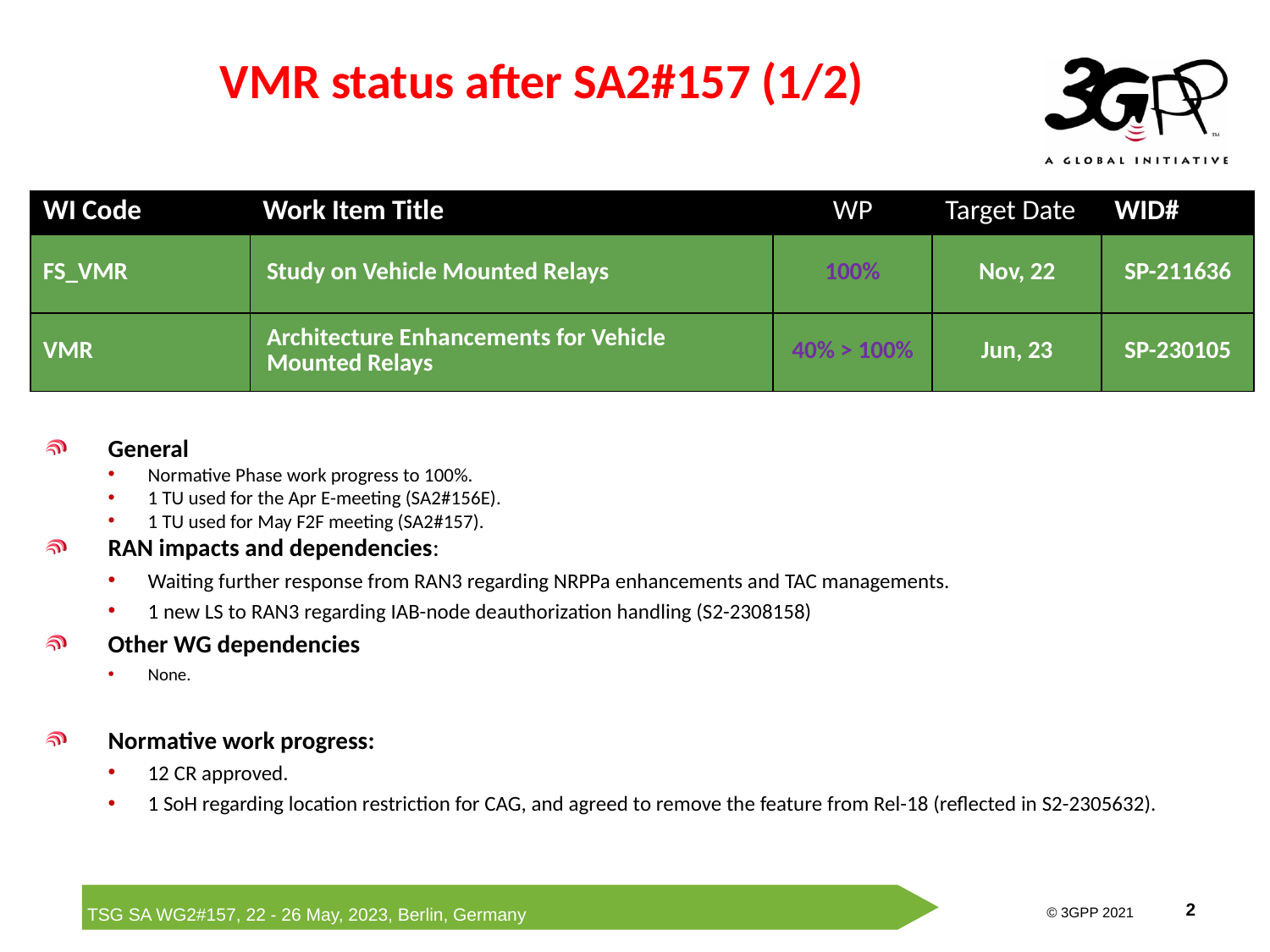

# VMR status after SA2#157 (1/2)
| WI Code | Work Item Title | WP | Target Date | WID# |
| --- | --- | --- | --- | --- |
| FS\_VMR | Study on Vehicle Mounted Relays | 100% | Nov, 22 | SP-211636 |
| VMR | Architecture Enhancements for Vehicle Mounted Relays | 40% > 100% | Jun, 23 | SP-230105 |
General
Normative Phase work progress to 100%.
1 TU used for the Apr E-meeting (SA2#156E).
1 TU used for May F2F meeting (SA2#157).
RAN impacts and dependencies:
Waiting further response from RAN3 regarding NRPPa enhancements and TAC managements.
1 new LS to RAN3 regarding IAB-node deauthorization handling (S2-2308158)
Other WG dependencies
None.

Normative work progress:
12 CR approved.
1 SoH regarding location restriction for CAG, and agreed to remove the feature from Rel-18 (reflected in S2-2305632).